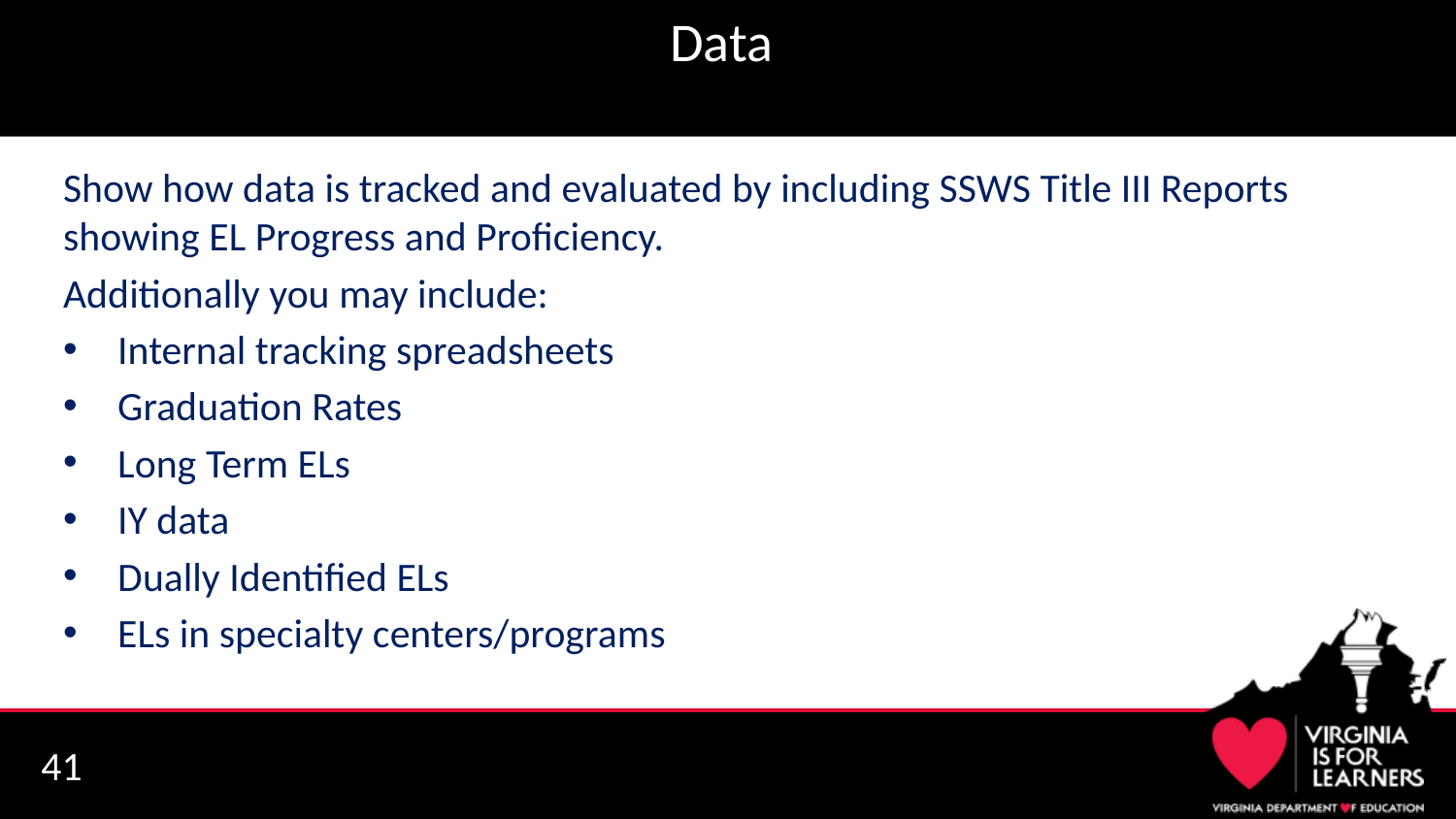

# Data
Show how data is tracked and evaluated by including SSWS Title III Reports showing EL Progress and Proficiency.
Additionally you may include:
Internal tracking spreadsheets
Graduation Rates
Long Term ELs
IY data
Dually Identified ELs
ELs in specialty centers/programs